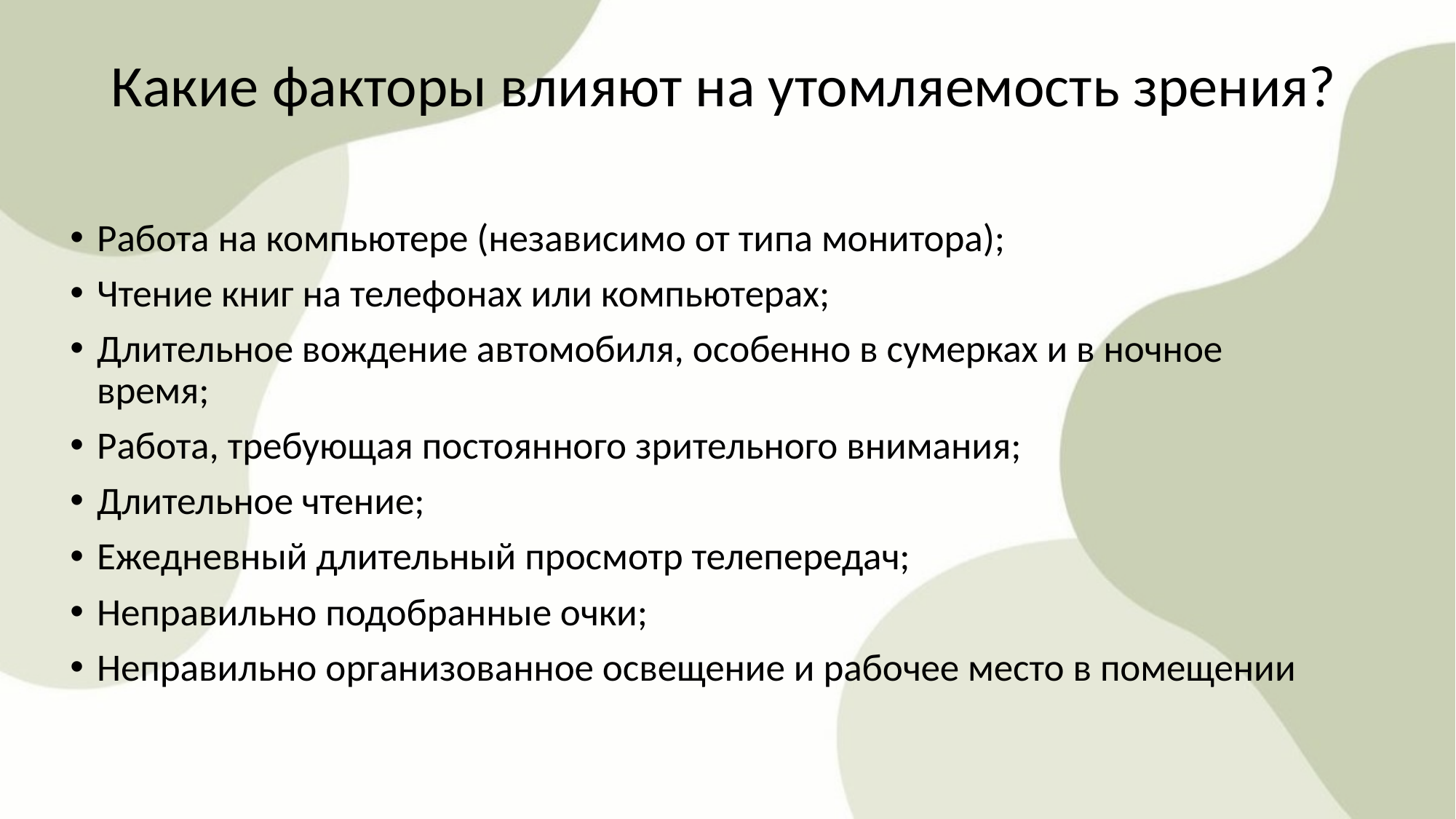

# Какие факторы влияют на утомляемость зрения?
Работа на компьютере (независимо от типа монитора);
Чтение книг на телефонах или компьютерах;
Длительное вождение автомобиля, особенно в сумерках и в ночное время;
Работа, требующая постоянного зрительного внимания;
Длительное чтение;
Ежедневный длительный просмотр телепередач;
Неправильно подобранные очки;
Неправильно организованное освещение и рабочее место в помещении